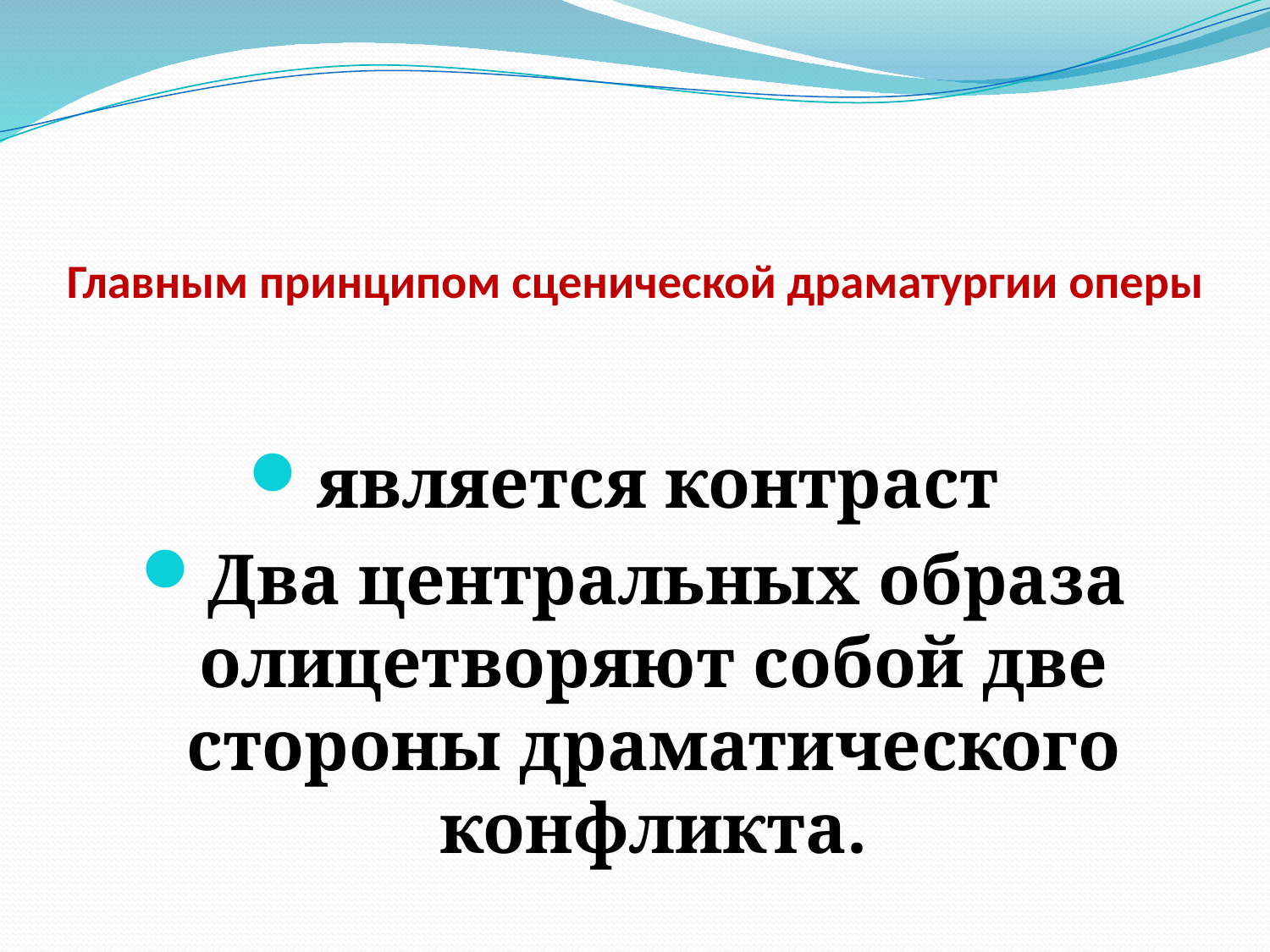

# Главным принципом сценической драматургии оперы

является контраст
Два центральных образа олицетворяют собой две стороны драматического конфликта.